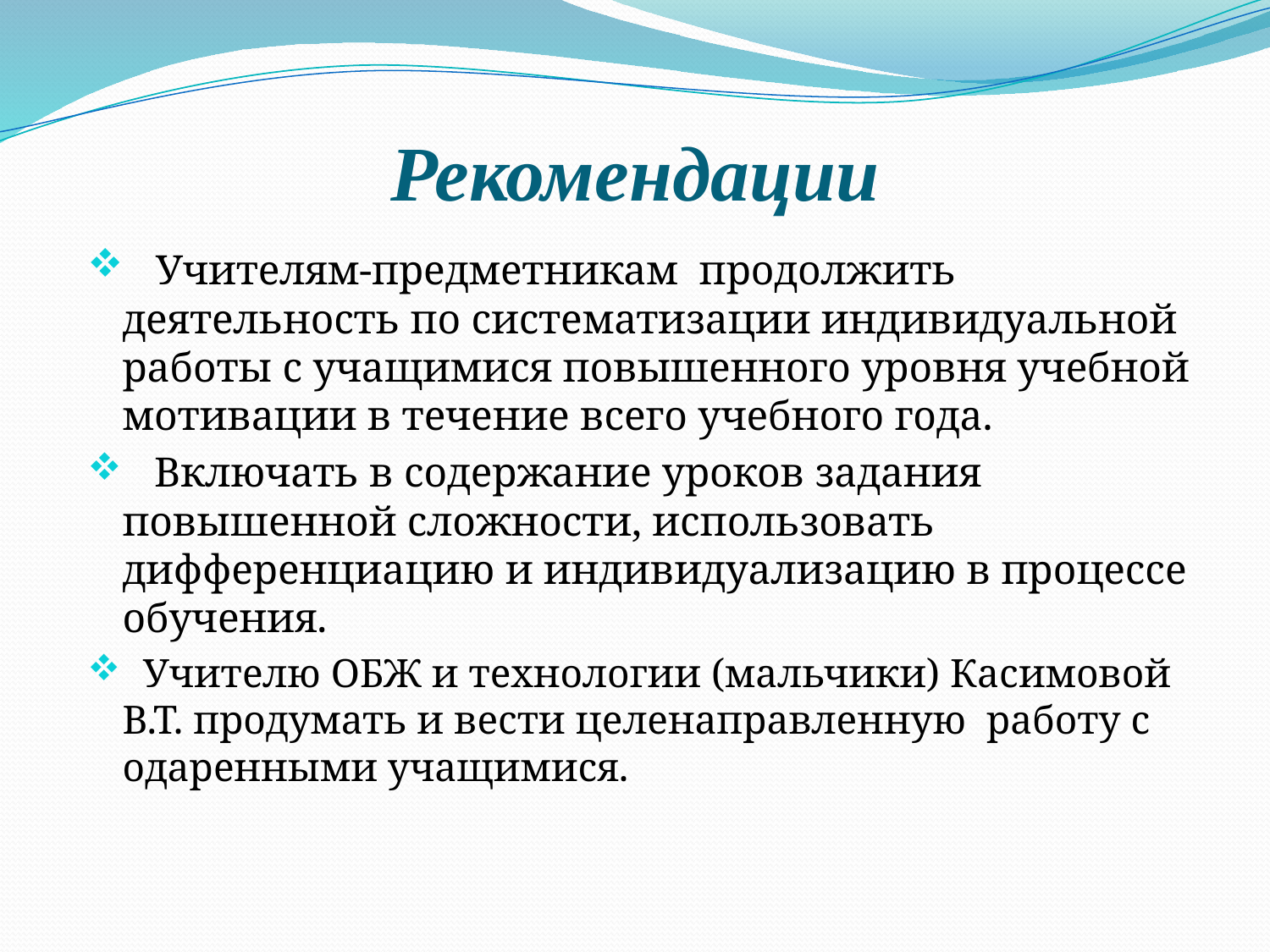

# Рекомендации
   Учителям-предметникам  продолжить деятельность по систематизации индивидуальной  работы с учащимися повышенного уровня учебной мотивации в течение всего учебного года.
   Включать в содержание уроков задания повышенной сложности, использовать дифференциацию и индивидуализацию в процессе обучения.
  Учителю ОБЖ и технологии (мальчики) Касимовой В.Т. продумать и вести целенаправленную  работу с одаренными учащимися.